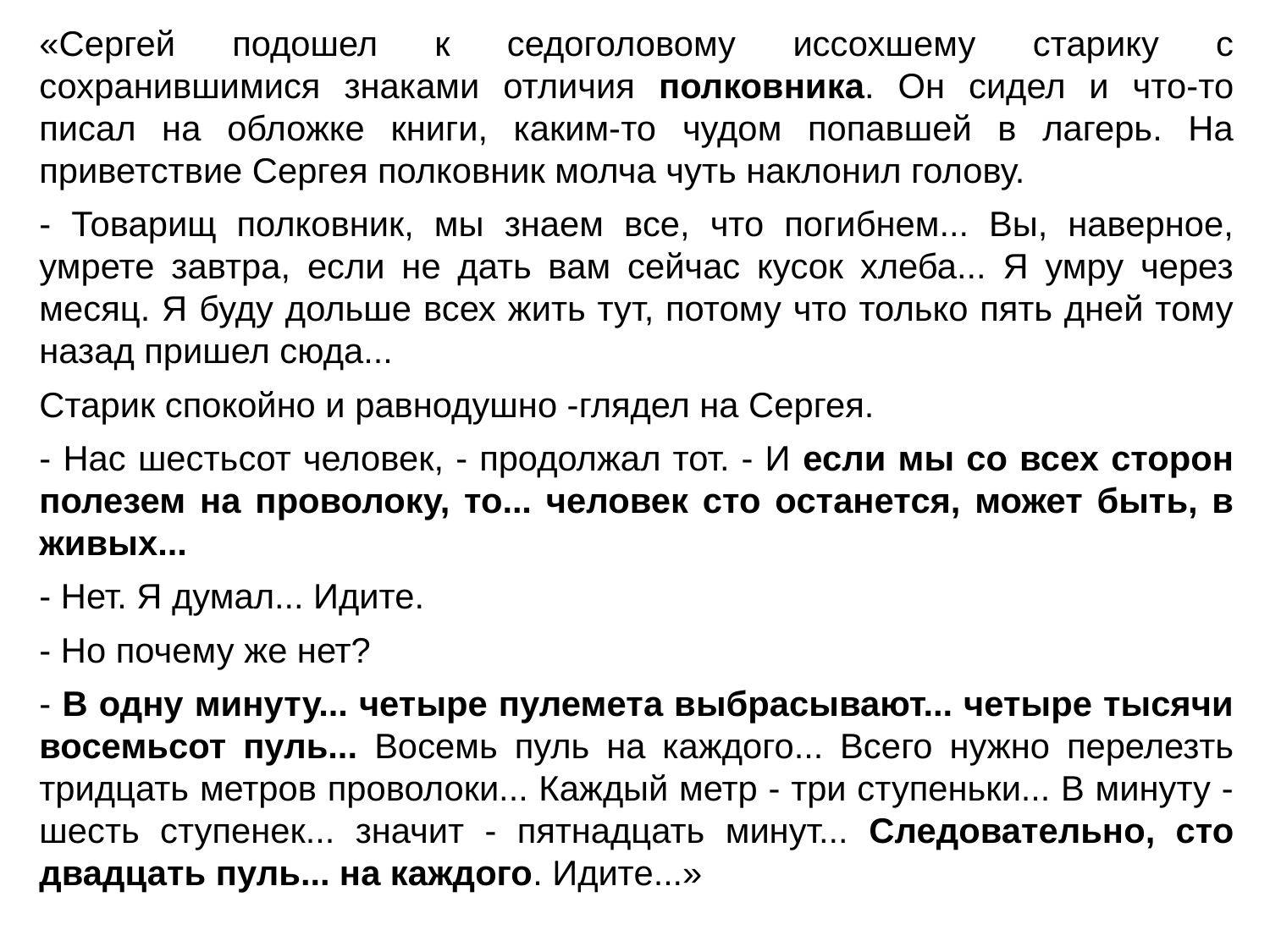

«Сергей подошел к седоголовому иссохшему старику с сохранившимися знаками отличия полковника. Он сидел и что-то писал на обложке книги, каким-то чудом попавшей в лагерь. На приветствие Сергея полковник молча чуть наклонил голову.
- Товарищ полковник, мы знаем все, что погибнем... Вы, наверное, умрете завтра, если не дать вам сейчас кусок хлеба... Я умру через месяц. Я буду дольше всех жить тут, потому что только пять дней тому назад пришел сюда...
Старик спокойно и равнодушно -глядел на Сергея.
- Нас шестьсот человек, - продолжал тот. - И если мы со всех сторон полезем на проволоку, то... человек сто останется, может быть, в живых...
- Нет. Я думал... Идите.
- Но почему же нет?
- В одну минуту... четыре пулемета выбрасывают... четыре тысячи восемьсот пуль... Восемь пуль на каждого... Всего нужно перелезть тридцать метров проволоки... Каждый метр - три ступеньки... В минуту - шесть ступенек... значит - пятнадцать минут... Следовательно, сто двадцать пуль... на каждого. Идите...»